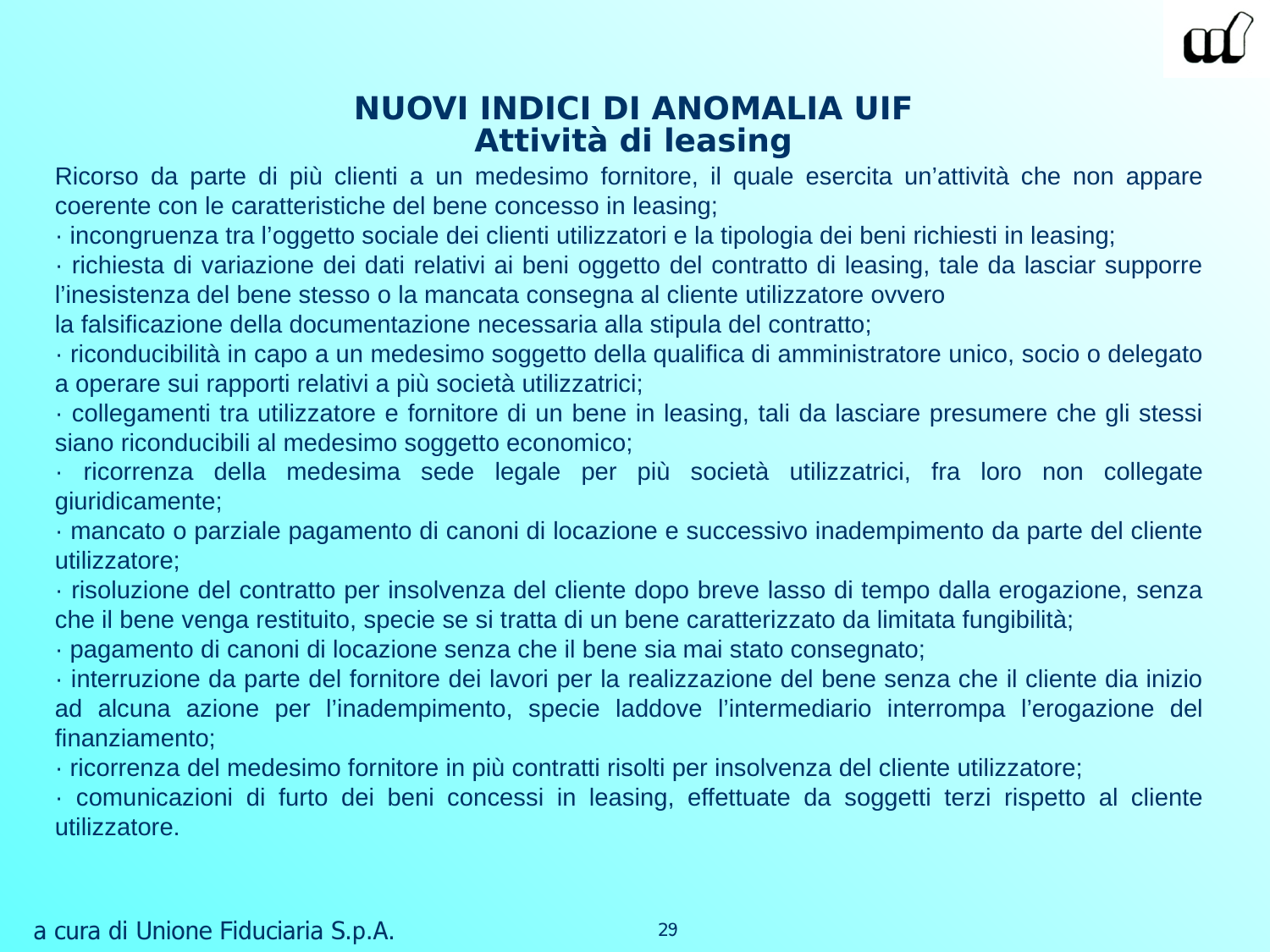

NUOVI INDICI DI ANOMALIA UIF
Attività di leasing
Ricorso da parte di più clienti a un medesimo fornitore, il quale esercita un’attività che non appare coerente con le caratteristiche del bene concesso in leasing;
· incongruenza tra l’oggetto sociale dei clienti utilizzatori e la tipologia dei beni richiesti in leasing;
· richiesta di variazione dei dati relativi ai beni oggetto del contratto di leasing, tale da lasciar supporre l’inesistenza del bene stesso o la mancata consegna al cliente utilizzatore ovvero
la falsificazione della documentazione necessaria alla stipula del contratto;
· riconducibilità in capo a un medesimo soggetto della qualifica di amministratore unico, socio o delegato a operare sui rapporti relativi a più società utilizzatrici;
· collegamenti tra utilizzatore e fornitore di un bene in leasing, tali da lasciare presumere che gli stessi siano riconducibili al medesimo soggetto economico;
· ricorrenza della medesima sede legale per più società utilizzatrici, fra loro non collegate giuridicamente;
· mancato o parziale pagamento di canoni di locazione e successivo inadempimento da parte del cliente utilizzatore;
· risoluzione del contratto per insolvenza del cliente dopo breve lasso di tempo dalla erogazione, senza che il bene venga restituito, specie se si tratta di un bene caratterizzato da limitata fungibilità;
· pagamento di canoni di locazione senza che il bene sia mai stato consegnato;
· interruzione da parte del fornitore dei lavori per la realizzazione del bene senza che il cliente dia inizio ad alcuna azione per l’inadempimento, specie laddove l’intermediario interrompa l’erogazione del finanziamento;
· ricorrenza del medesimo fornitore in più contratti risolti per insolvenza del cliente utilizzatore;
· comunicazioni di furto dei beni concessi in leasing, effettuate da soggetti terzi rispetto al cliente utilizzatore.